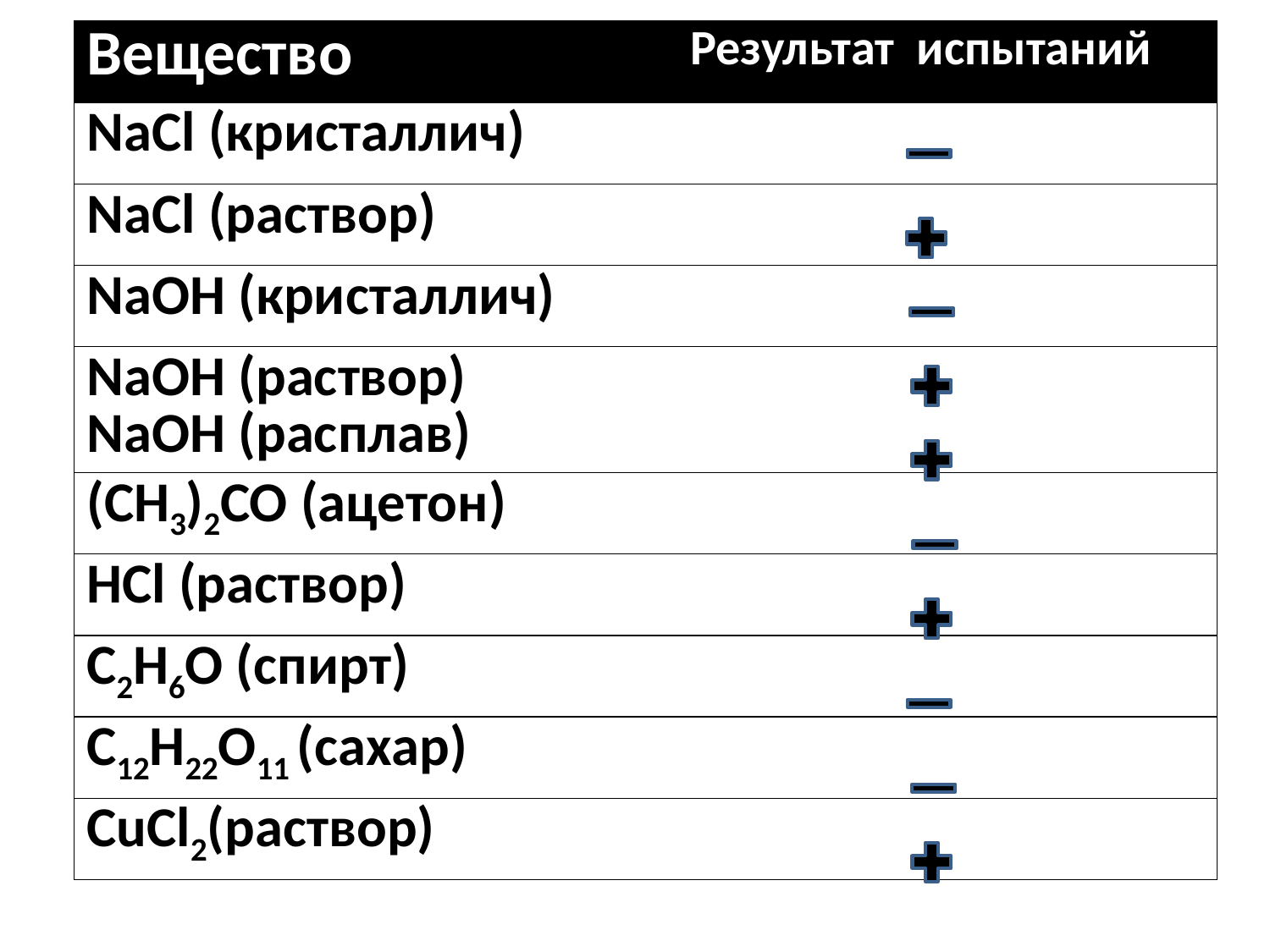

| Вещество | Результат испытаний |
| --- | --- |
| NaCl (кристаллич) |  |
| NaCl (раствор) |  |
| NaOH (кристаллич) |  |
| NaOH (раствор) NaOH (расплав) |  |
| (CH3)2CO (ацетон) |  |
| HCl (раствор) |  |
| C2H6O (спирт) |  |
| C12H22O11 (сахар) |  |
| CuCl2(раствор) |  |